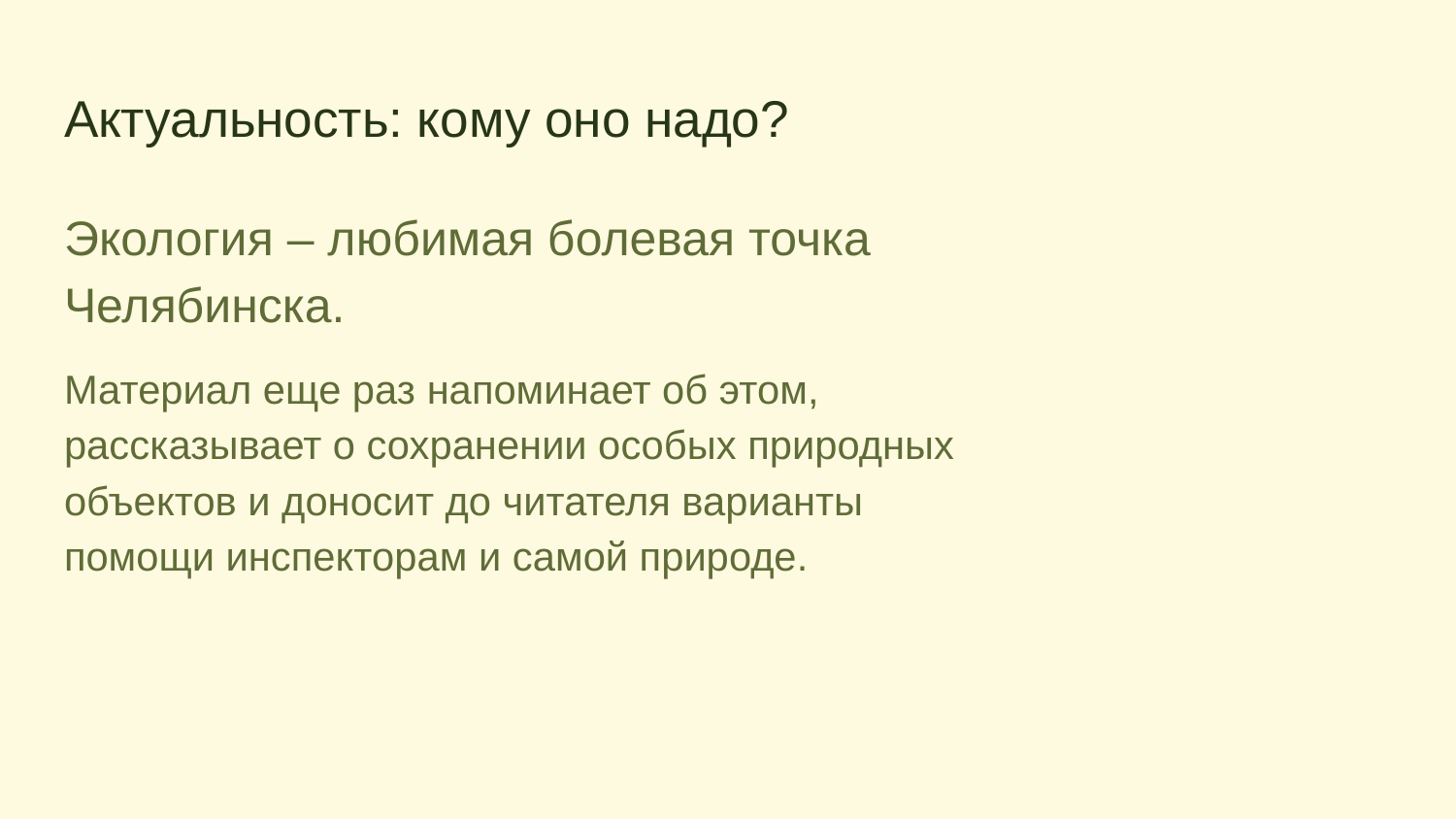

# Актуальность: кому оно надо?
Экология – любимая болевая точка Челябинска.
Материал еще раз напоминает об этом, рассказывает о сохранении особых природных объектов и доносит до читателя варианты помощи инспекторам и самой природе.